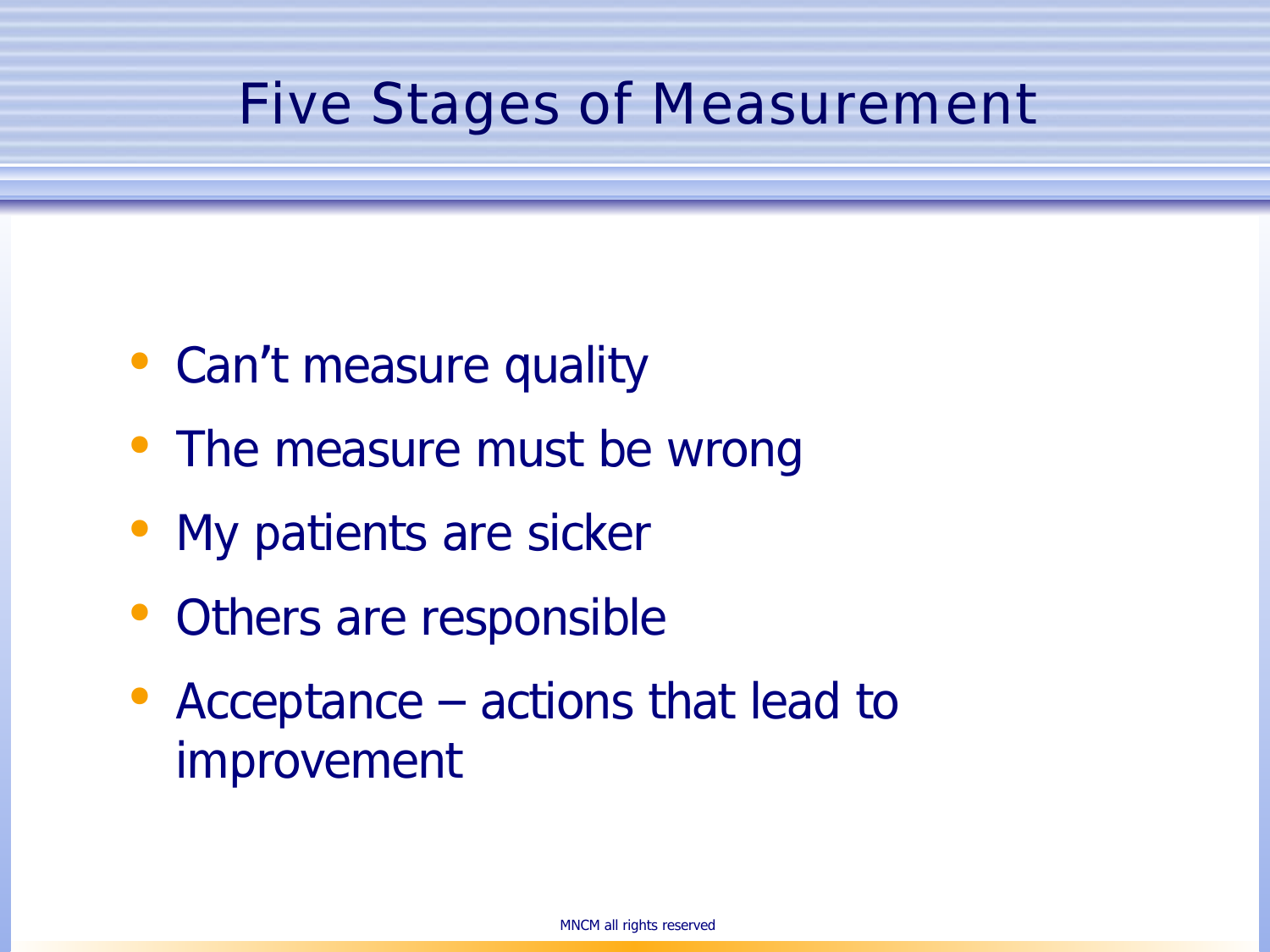

# Five Stages of Measurement

Can’t measure quality
The measure must be wrong
My patients are sicker
Others are responsible
Acceptance – actions that lead to improvement
MNCM all rights reserved